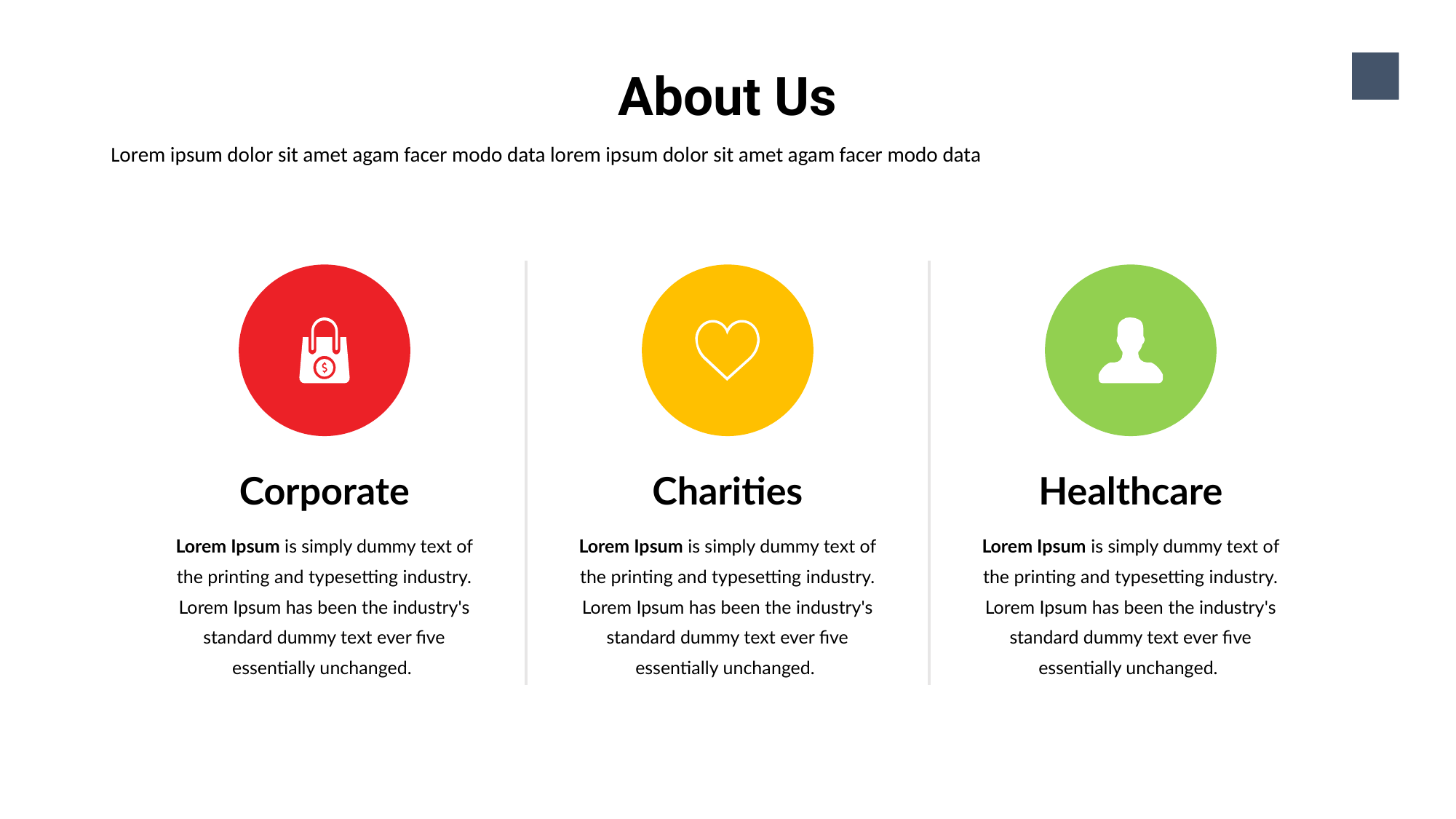

About Us
4
Lorem ipsum dolor sit amet agam facer modo data lorem ipsum dolor sit amet agam facer modo data

Corporate
Lorem Ipsum is simply dummy text of the printing and typesetting industry. Lorem Ipsum has been the industry's standard dummy text ever five essentially unchanged.

Charities
Lorem Ipsum is simply dummy text of the printing and typesetting industry. Lorem Ipsum has been the industry's standard dummy text ever five essentially unchanged.

Healthcare
Lorem Ipsum is simply dummy text of the printing and typesetting industry. Lorem Ipsum has been the industry's standard dummy text ever five essentially unchanged.